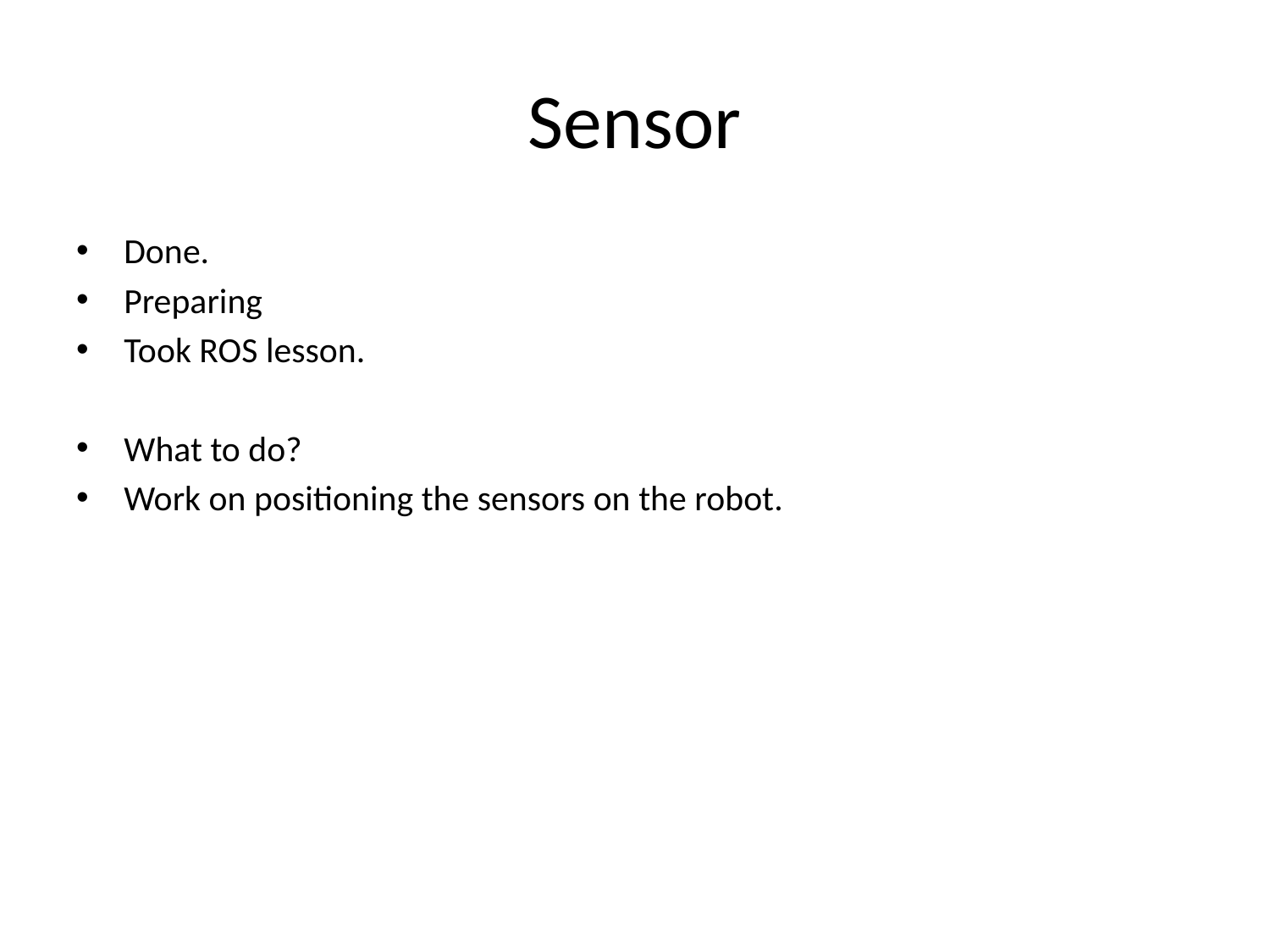

# Sensor
Done.
Preparing
Took ROS lesson.

What to do?
Work on positioning the sensors on the robot.